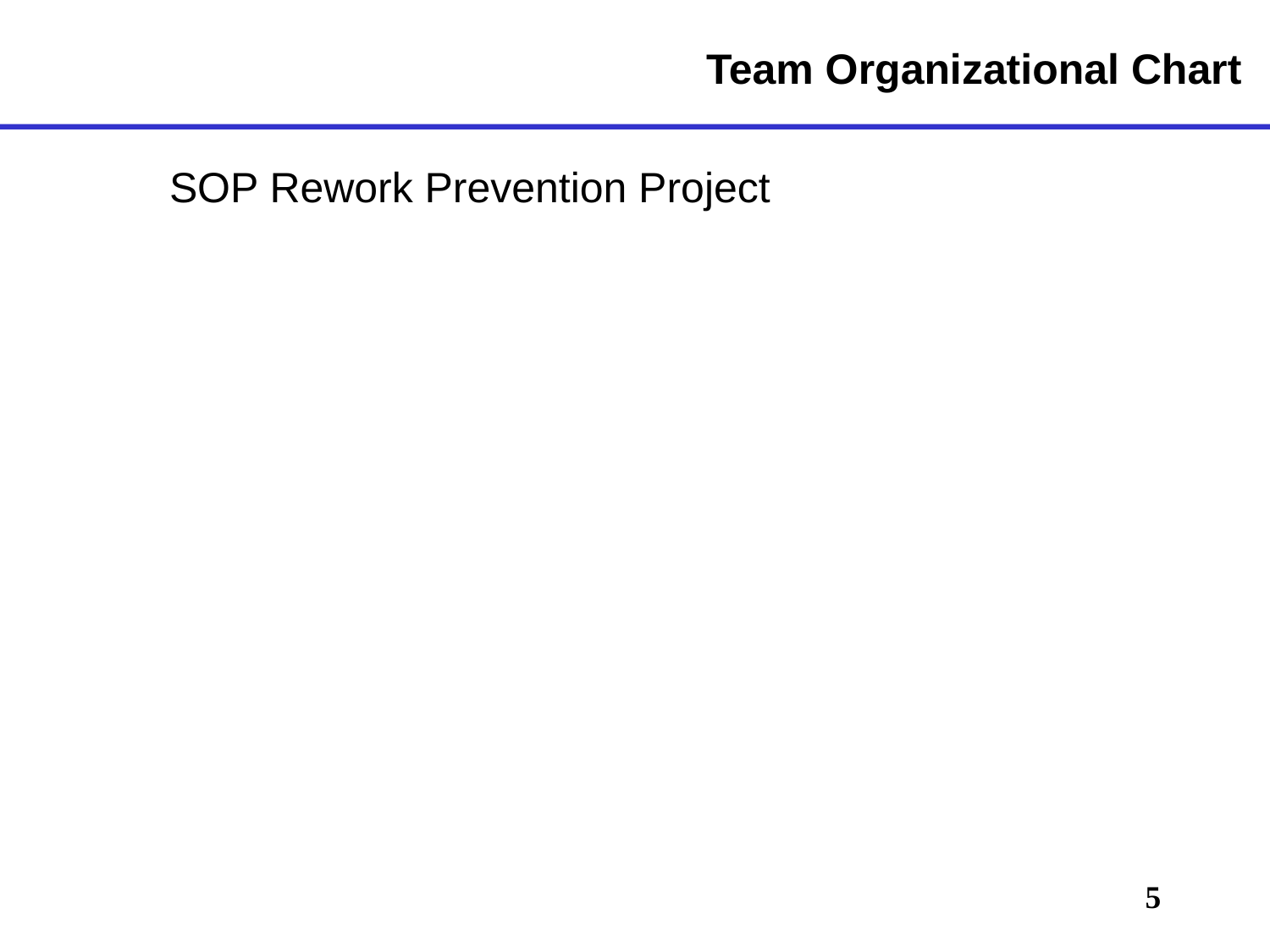

# Team Organizational Chart
Lynn Guini
Project Sponsor
Angie O'Plasty
Black Belt
Corra Lation
Green Belt
Mike Rosoft
Green Belt
Rip Tide
Green Belt
Sarah Bellum
Green Belt
Bud Jett
Finance
Joe D'Maic
Master Black Belt
SOP Rework Prevention Project